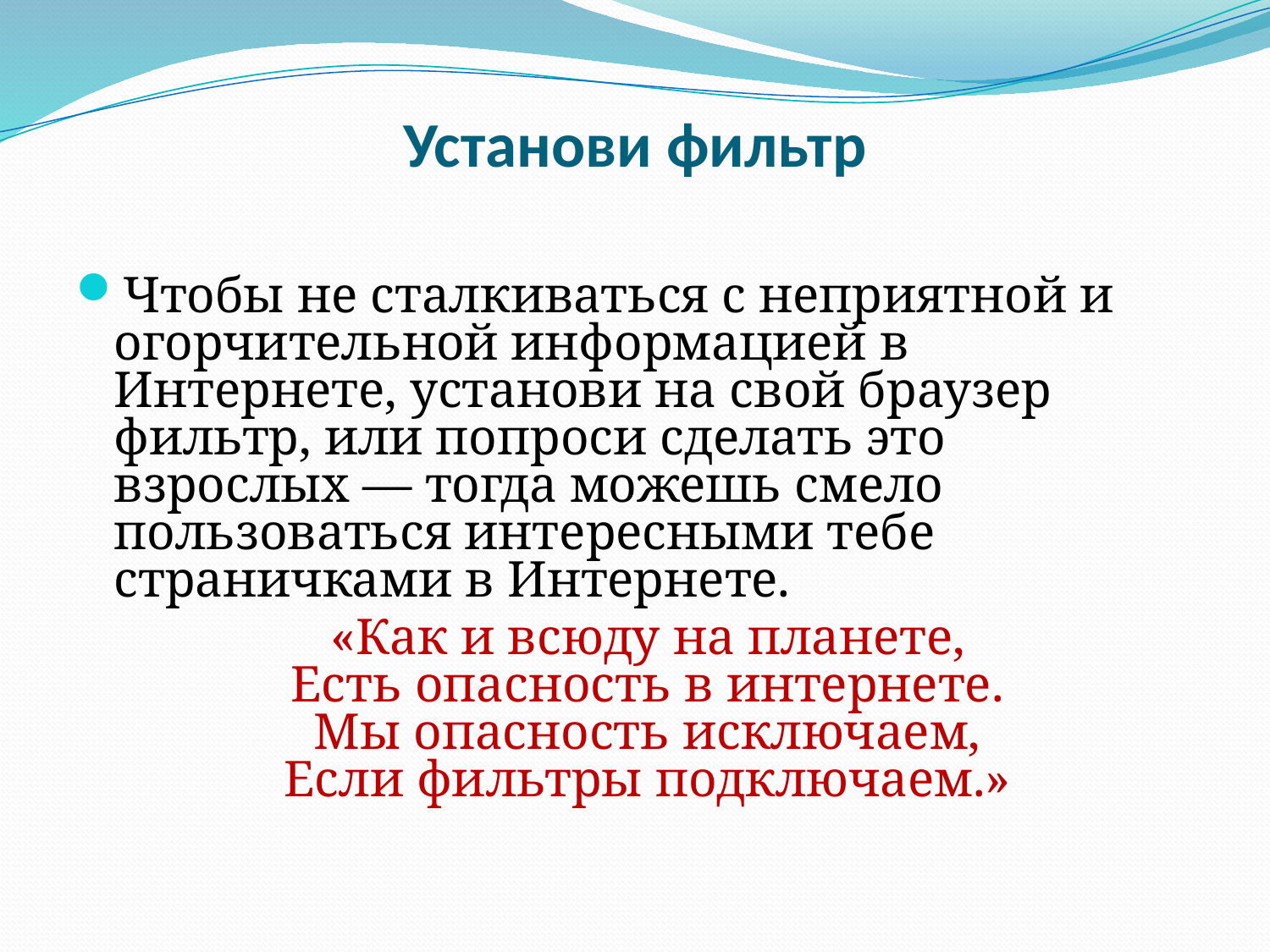

# Установи фильтр
Чтобы не сталкиваться с неприятной и огорчительной информацией в Интернете, установи на свой браузер фильтр, или попроси сделать это взрослых — тогда можешь смело пользоваться интересными тебе страничками в Интернете.
   «Как и всюду на планете, 
Есть опасность в интернете. 
Мы опасность исключаем, 
Если фильтры подключаем.»